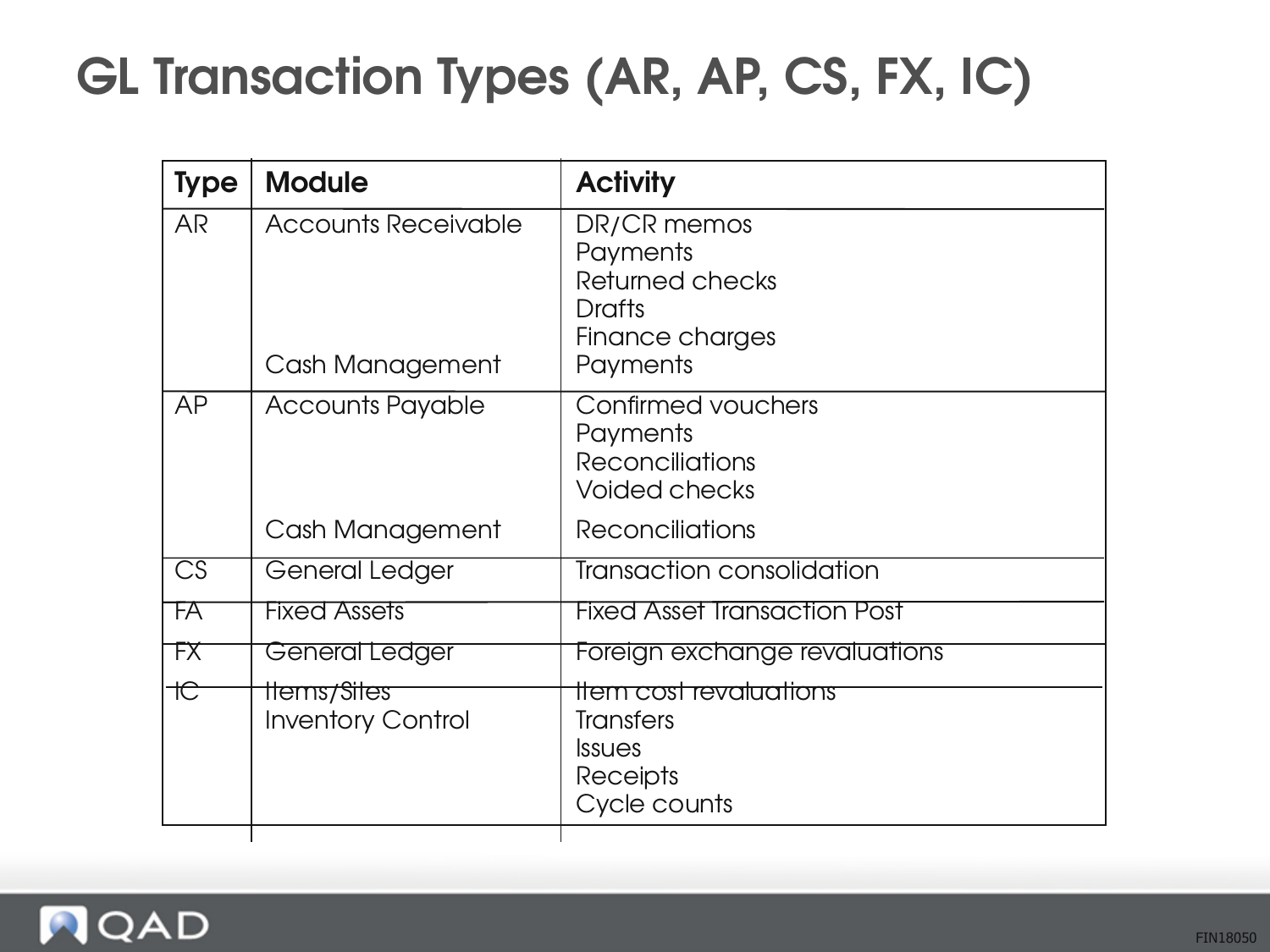

# GL Transaction Types (AR, AP, CS, FX, IC)

Type	Module	Activity
AR	Accounts Receivable	DR/CR memos
		Payments
		Returned checks
		Drafts
		Finance charges
	Cash Management	Payments
AP	Accounts Payable	Confirmed vouchers
		Payments
		Reconciliations
		Voided checks
	Cash Management	Reconciliations
CS	General Ledger	Transaction consolidation
FA	Fixed Assets	Fixed Asset Transaction Post
FX	General Ledger	Foreign exchange revaluations
IC	Items/Sites	Item cost revaluations
	Inventory Control	Transfers
		Issues
		Receipts
		Cycle counts

FIN18050